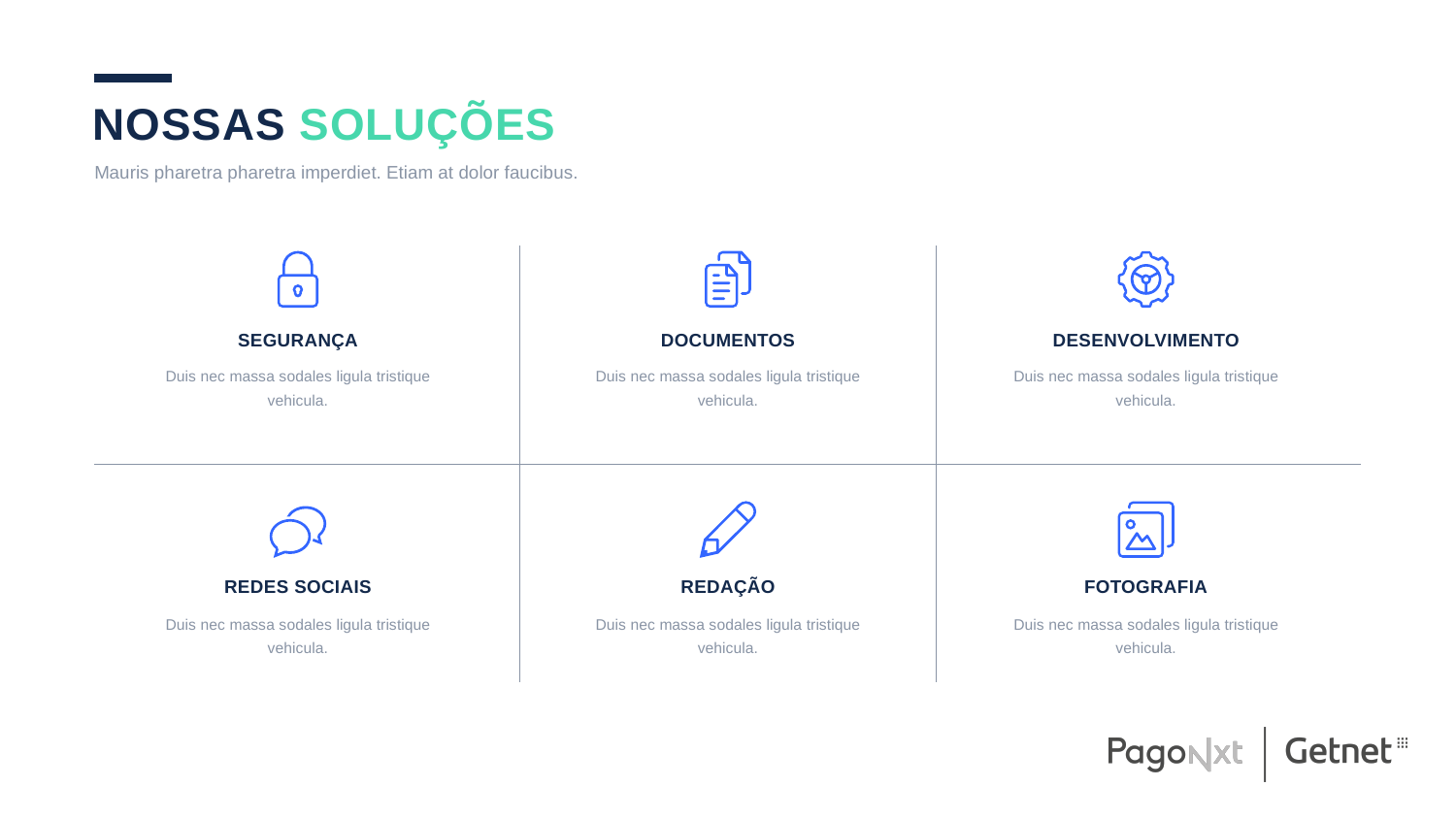

NOSSAS SOLUÇÕES
Mauris pharetra pharetra imperdiet. Etiam at dolor faucibus.

SEGURANÇA
DOCUMENTOS
DESENVOLVIMENTO
Duis nec massa sodales ligula tristique vehicula.
Duis nec massa sodales ligula tristique vehicula.
Duis nec massa sodales ligula tristique vehicula.

REDES SOCIAIS
REDAÇÃO
FOTOGRAFIA
Duis nec massa sodales ligula tristique vehicula.
Duis nec massa sodales ligula tristique vehicula.
Duis nec massa sodales ligula tristique vehicula.